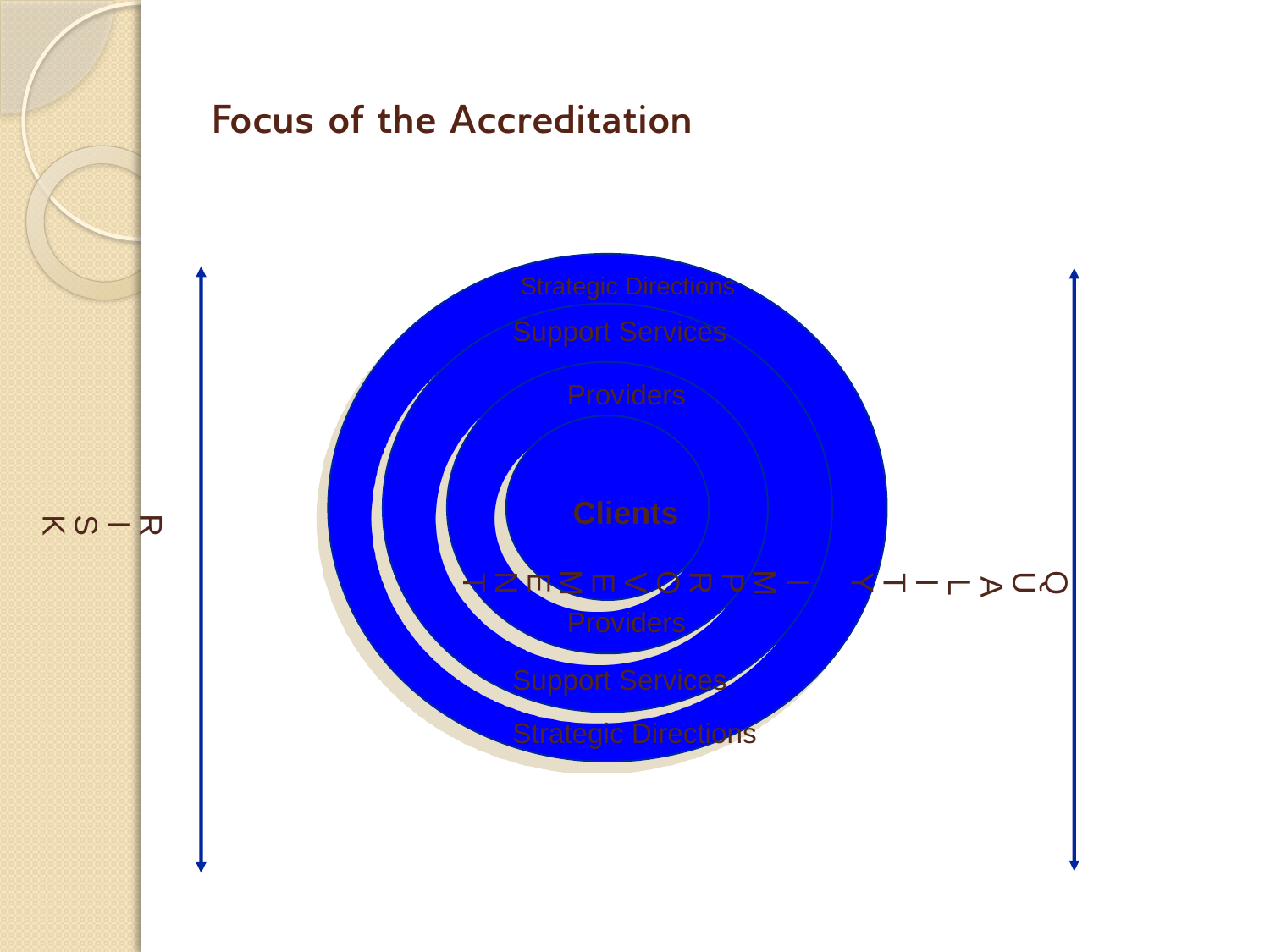

# Focus of the Accreditation

Strategic Directions

R
I
S
K

M
 A
  N
 A
  G
E
M
E
N
T

   Q
   U
    A
    L
   I
   T
   Y

   I
   M
   P
   R
   O
   V
   E
   M
   E
   N
   T
Support Services
Providers
Clients
Providers
Support Services
Strategic Directions